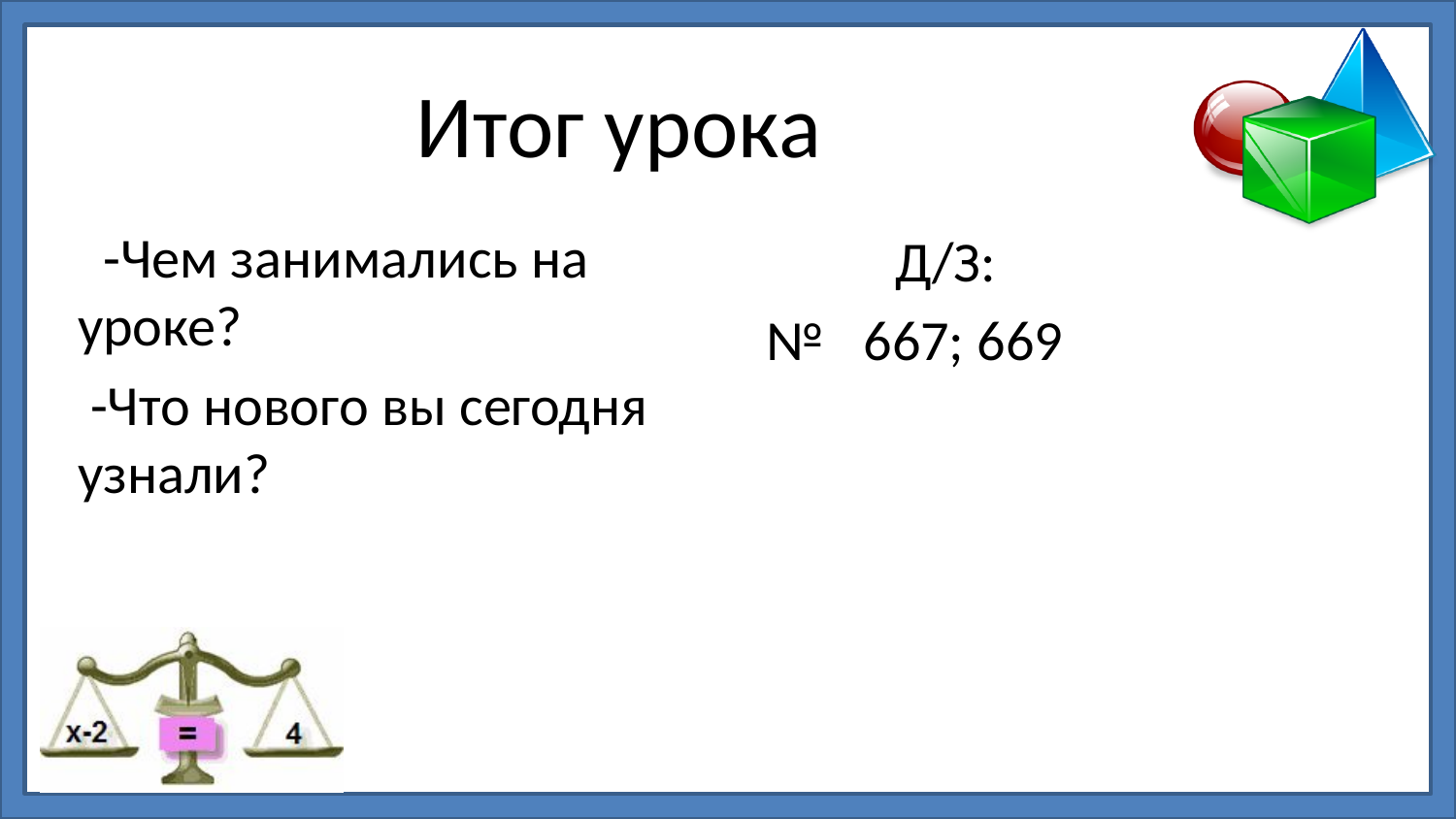

# Итог урока
  -Чем занимались на уроке?
 -Что нового вы сегодня узнали?

           Д/З:
 №   667; 669